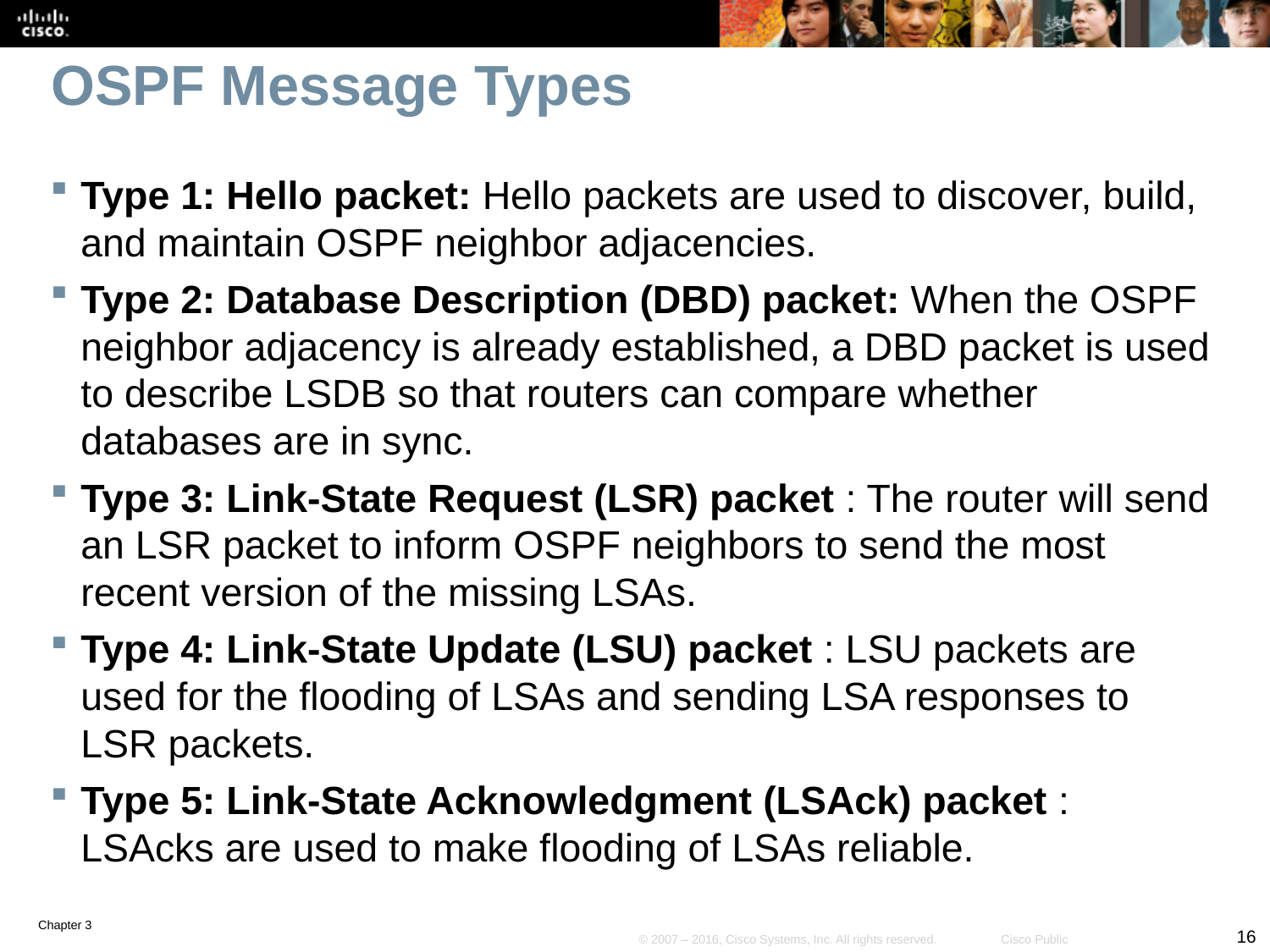

# OSPF Message Types
Type 1: Hello packet: Hello packets are used to discover, build, and maintain OSPF neighbor adjacencies.
Type 2: Database Description (DBD) packet: When the OSPF neighbor adjacency is already established, a DBD packet is used to describe LSDB so that routers can compare whether databases are in sync.
Type 3: Link-State Request (LSR) packet : The router will send an LSR packet to inform OSPF neighbors to send the most recent version of the missing LSAs.
Type 4: Link-State Update (LSU) packet : LSU packets are used for the flooding of LSAs and sending LSA responses to LSR packets.
Type 5: Link-State Acknowledgment (LSAck) packet : LSAcks are used to make flooding of LSAs reliable.